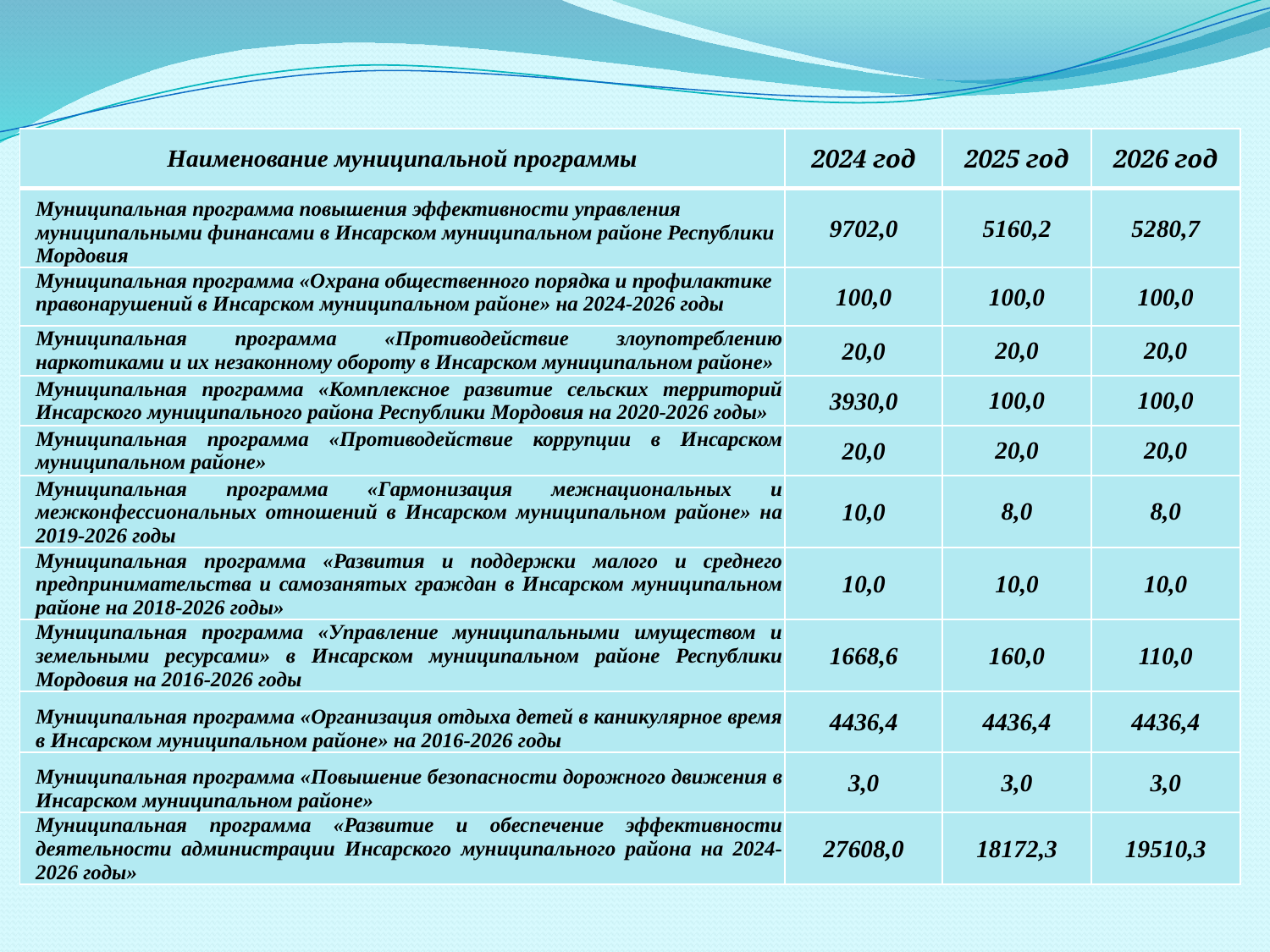

| Наименование муниципальной программы | 2024 год | 2025 год | 2026 год |
| --- | --- | --- | --- |
| Муниципальная программа повышения эффективности управления муниципальными финансами в Инсарском муниципальном районе Республики Мордовия | 9702,0 | 5160,2 | 5280,7 |
| Муниципальная программа «Охрана общественного порядка и профилактике правонарушений в Инсарском муниципальном районе» на 2024-2026 годы | 100,0 | 100,0 | 100,0 |
| Муниципальная программа «Противодействие злоупотреблению наркотиками и их незаконному обороту в Инсарском муниципальном районе» | 20,0 | 20,0 | 20,0 |
| Муниципальная программа «Комплексное развитие сельских территорий Инсарского муниципального района Республики Мордовия на 2020-2026 годы» | 3930,0 | 100,0 | 100,0 |
| Муниципальная программа «Противодействие коррупции в Инсарском муниципальном районе» | 20,0 | 20,0 | 20,0 |
| Муниципальная программа «Гармонизация межнациональных и межконфессиональных отношений в Инсарском муниципальном районе» на 2019-2026 годы | 10,0 | 8,0 | 8,0 |
| Муниципальная программа «Развития и поддержки малого и среднего предпринимательства и самозанятых граждан в Инсарском муниципальном районе на 2018-2026 годы» | 10,0 | 10,0 | 10,0 |
| Муниципальная программа «Управление муниципальными имуществом и земельными ресурсами» в Инсарском муниципальном районе Республики Мордовия на 2016-2026 годы | 1668,6 | 160,0 | 110,0 |
| Муниципальная программа «Организация отдыха детей в каникулярное время в Инсарском муниципальном районе» на 2016-2026 годы | 4436,4 | 4436,4 | 4436,4 |
| Муниципальная программа «Повышение безопасности дорожного движения в Инсарском муниципальном районе» | 3,0 | 3,0 | 3,0 |
| Муниципальная программа «Развитие и обеспечение эффективности деятельности администрации Инсарского муниципального района на 2024-2026 годы» | 27608,0 | 18172,3 | 19510,3 |